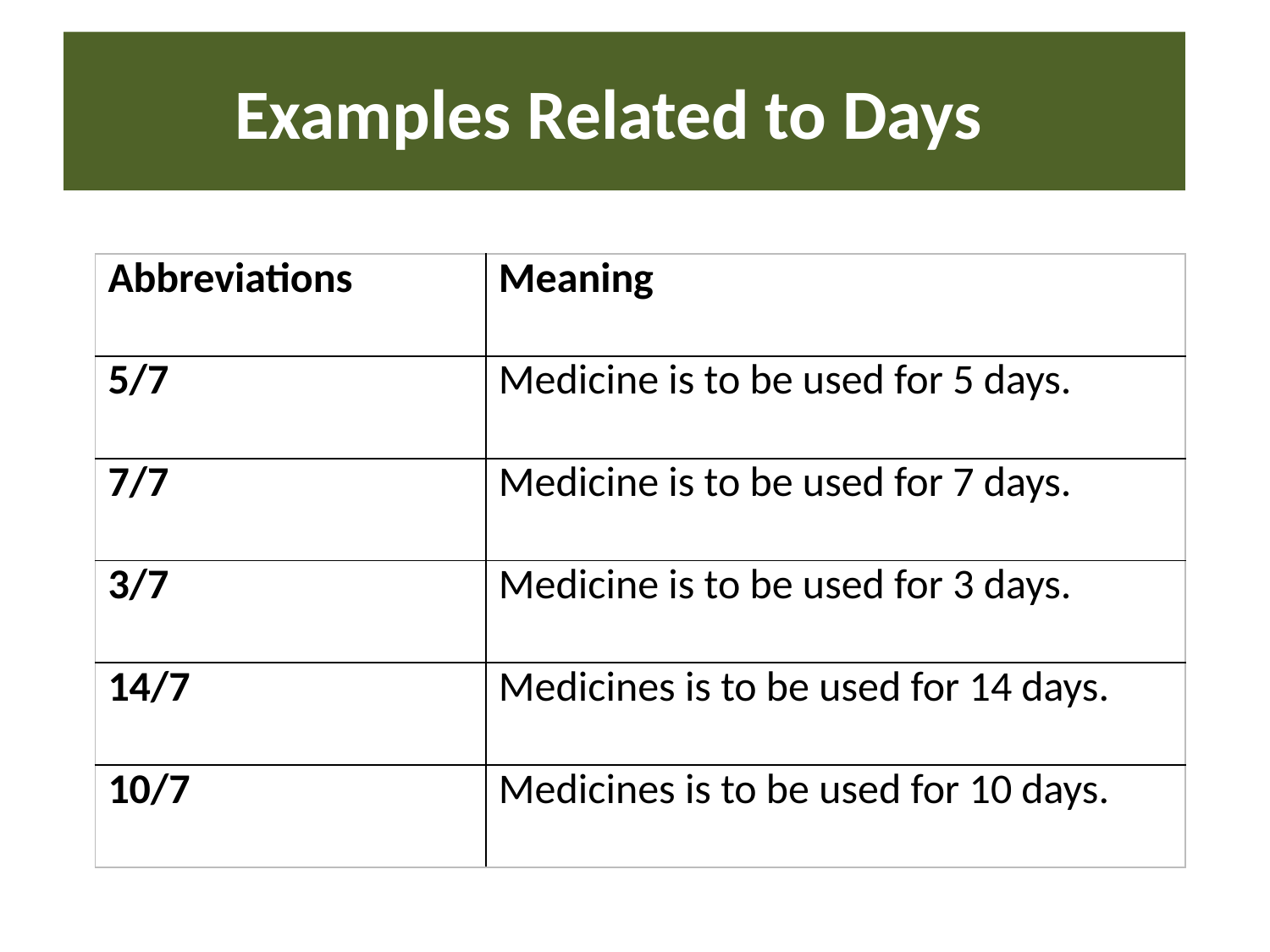

# Examples Related to Days
| Abbreviations | Meaning |
| --- | --- |
| 5/7 | Medicine is to be used for 5 days. |
| 7/7 | Medicine is to be used for 7 days. |
| 3/7 | Medicine is to be used for 3 days. |
| 14/7 | Medicines is to be used for 14 days. |
| 10/7 | Medicines is to be used for 10 days. |